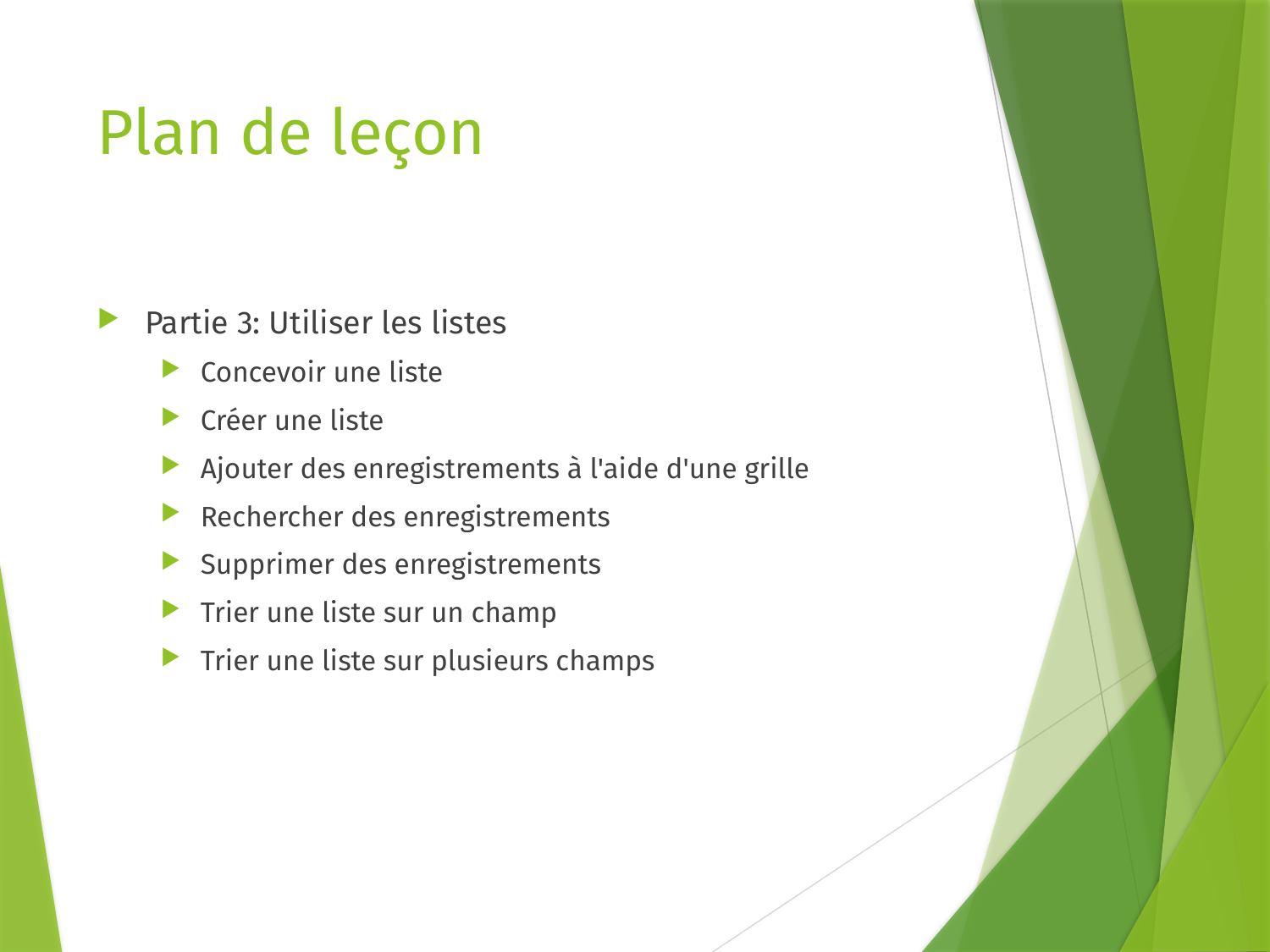

# Plan de leçon
Partie 3: Utiliser les listes
Concevoir une liste
Créer une liste
Ajouter des enregistrements à l'aide d'une grille
Rechercher des enregistrements
Supprimer des enregistrements
Trier une liste sur un champ
Trier une liste sur plusieurs champs